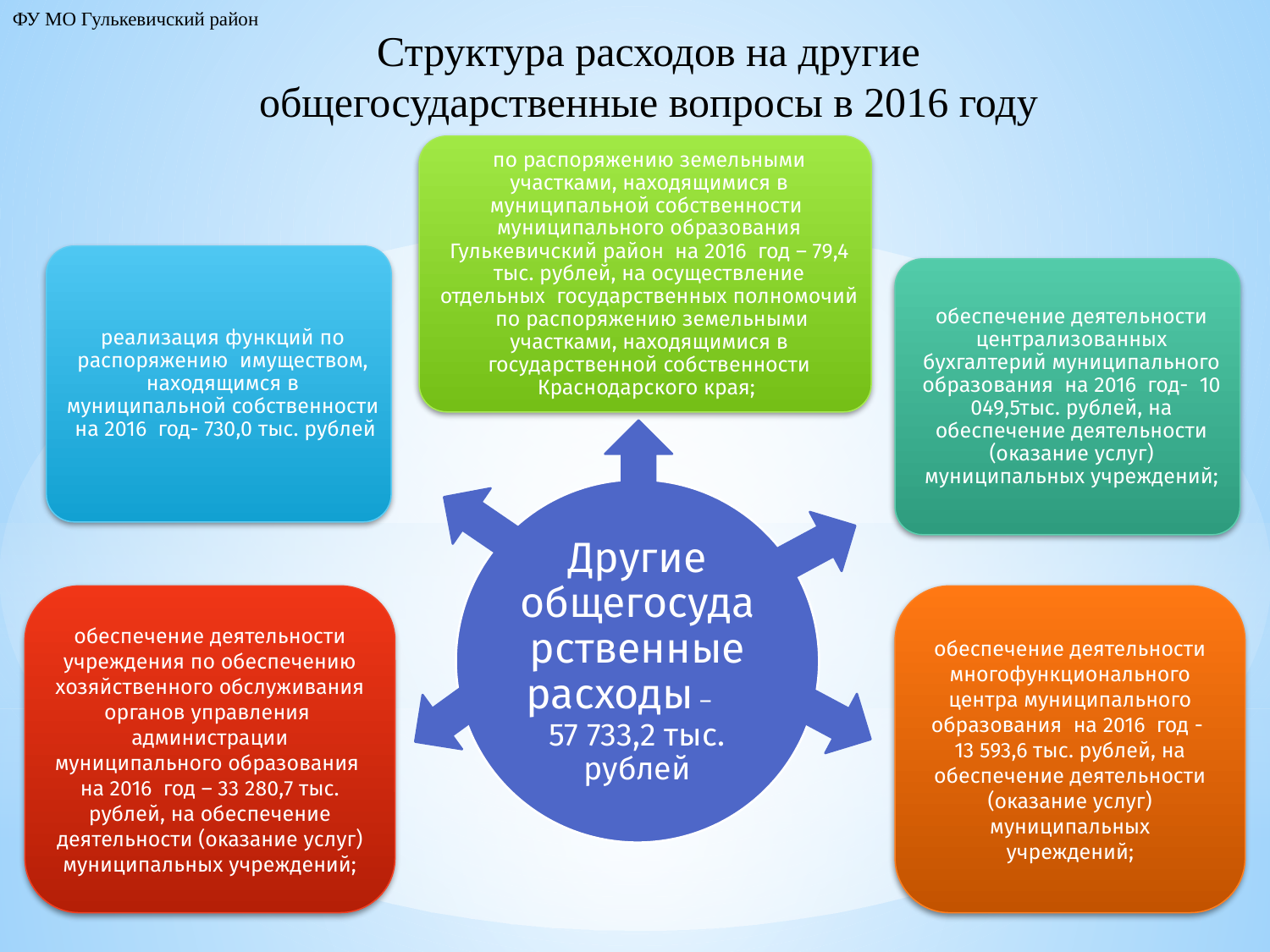

ФУ МО Гулькевичский район
# Структура расходов на другие общегосударственные вопросы в 2016 году
Другие общегосударственные расходы –       57 733,2 тыс. рублей
реализация функций по распоряжению  имуществом, находящимся в муниципальной собственности  на 2016  год- 730,0 тыс. рублей
по распоряжению земельными участками, находящимися в муниципальной собственности  муниципального образования Гулькевичский район  на 2016  год – 79,4 тыс. рублей, на осуществление отдельных  государственных полномочий  по распоряжению земельными участками, находящимися в государственной собственности Краснодарского края;
обеспечение деятельности централизованных бухгалтерий муниципального образования  на 2016  год-  10 049,5тыс. рублей, на обеспечение деятельности (оказание услуг) муниципальных учреждений;

обеспечение деятельности многофункционального центра муниципального образования  на 2016  год -  13 593,6 тыс. рублей, на обеспечение деятельности (оказание услуг) муниципальных учреждений;
обеспечение деятельности учреждения по обеспечению хозяйственного обслуживания органов управления
администрации муниципального образования  на 2016  год – 33 280,7 тыс. рублей, на обеспечение деятельности (оказание услуг) муниципальных учреждений;